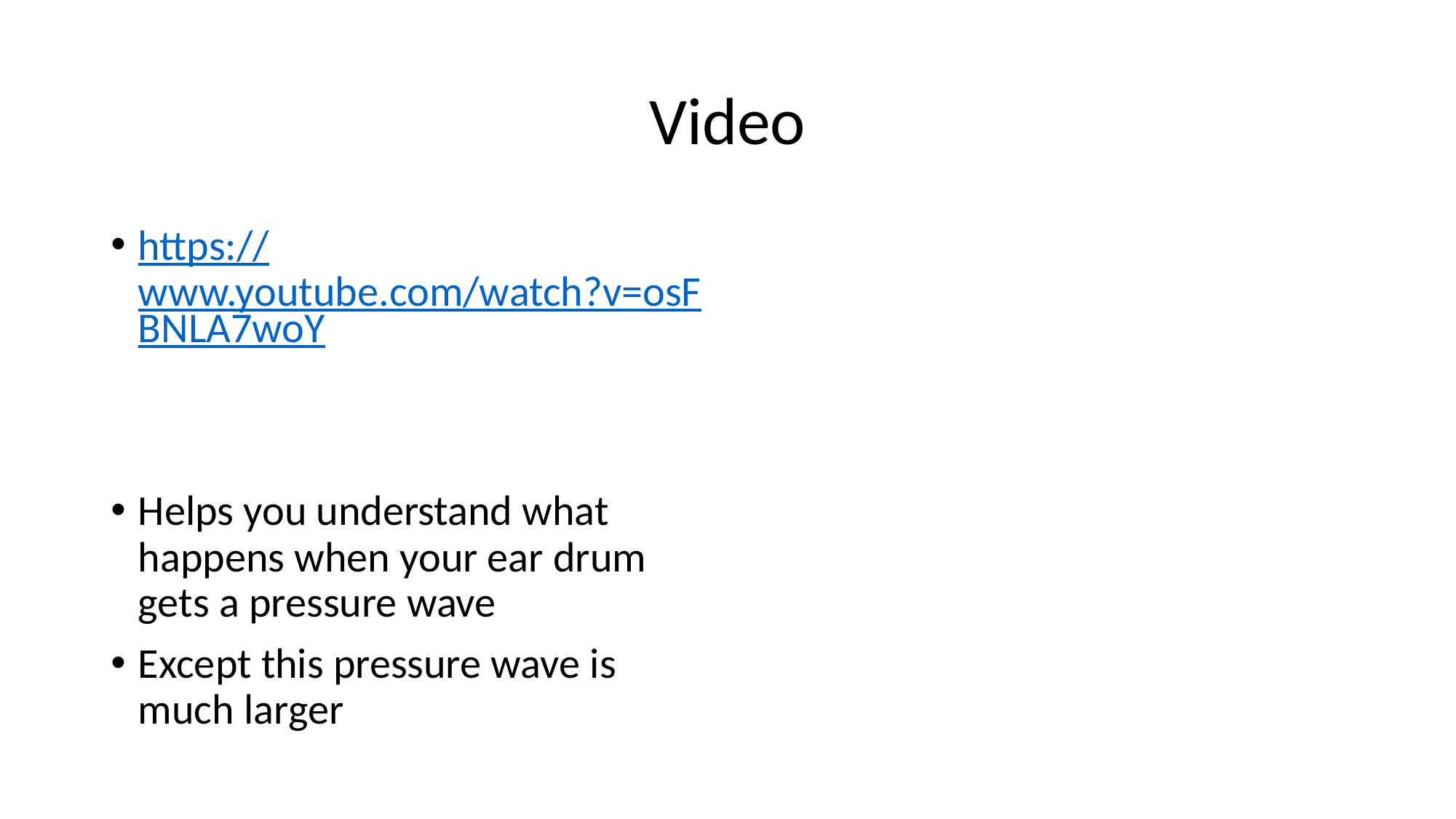

# Video
https://www.youtube.com/watch?v=osFBNLA7woY

Helps you understand what happens when your ear drum gets a pressure wave
Except this pressure wave is much larger